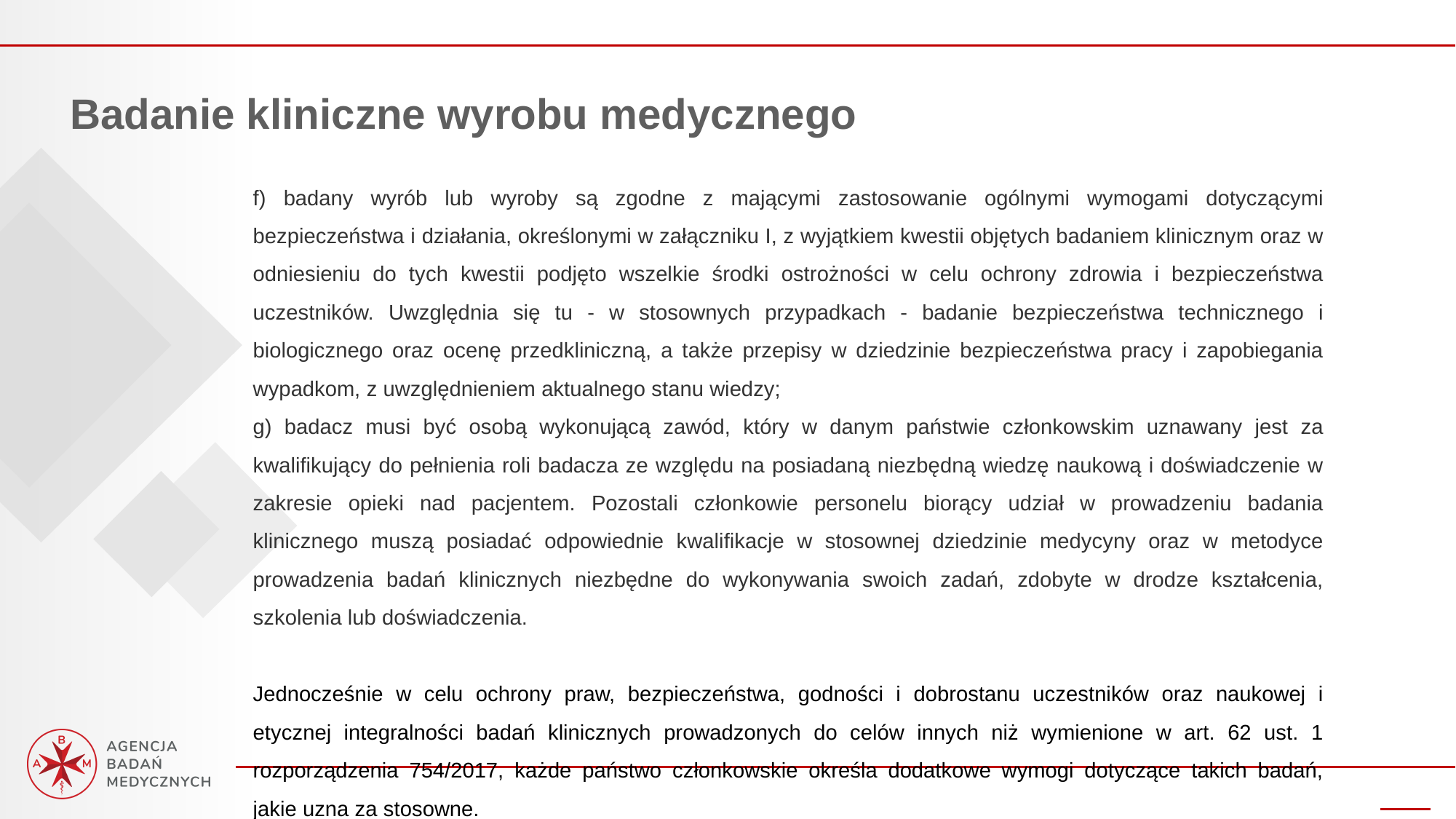

Badanie kliniczne wyrobu medycznego

f) badany wyrób lub wyroby są zgodne z mającymi zastosowanie ogólnymi wymogami dotyczącymi bezpieczeństwa i działania, określonymi w załączniku I, z wyjątkiem kwestii objętych badaniem klinicznym oraz w odniesieniu do tych kwestii podjęto wszelkie środki ostrożności w celu ochrony zdrowia i bezpieczeństwa uczestników. Uwzględnia się tu - w stosownych przypadkach - badanie bezpieczeństwa technicznego i biologicznego oraz ocenę przedkliniczną, a także przepisy w dziedzinie bezpieczeństwa pracy i zapobiegania wypadkom, z uwzględnieniem aktualnego stanu wiedzy;
g) badacz musi być osobą wykonującą zawód, który w danym państwie członkowskim uznawany jest za kwalifikujący do pełnienia roli badacza ze względu na posiadaną niezbędną wiedzę naukową i doświadczenie w zakresie opieki nad pacjentem. Pozostali członkowie personelu biorący udział w prowadzeniu badania klinicznego muszą posiadać odpowiednie kwalifikacje w stosownej dziedzinie medycyny oraz w metodyce prowadzenia badań klinicznych niezbędne do wykonywania swoich zadań, zdobyte w drodze kształcenia, szkolenia lub doświadczenia.

Jednocześnie w celu ochrony praw, bezpieczeństwa, godności i dobrostanu uczestników oraz naukowej i etycznej integralności badań klinicznych prowadzonych do celów innych niż wymienione w art. 62 ust. 1 rozporządzenia 754/2017, każde państwo członkowskie określa dodatkowe wymogi dotyczące takich badań, jakie uzna za stosowne.